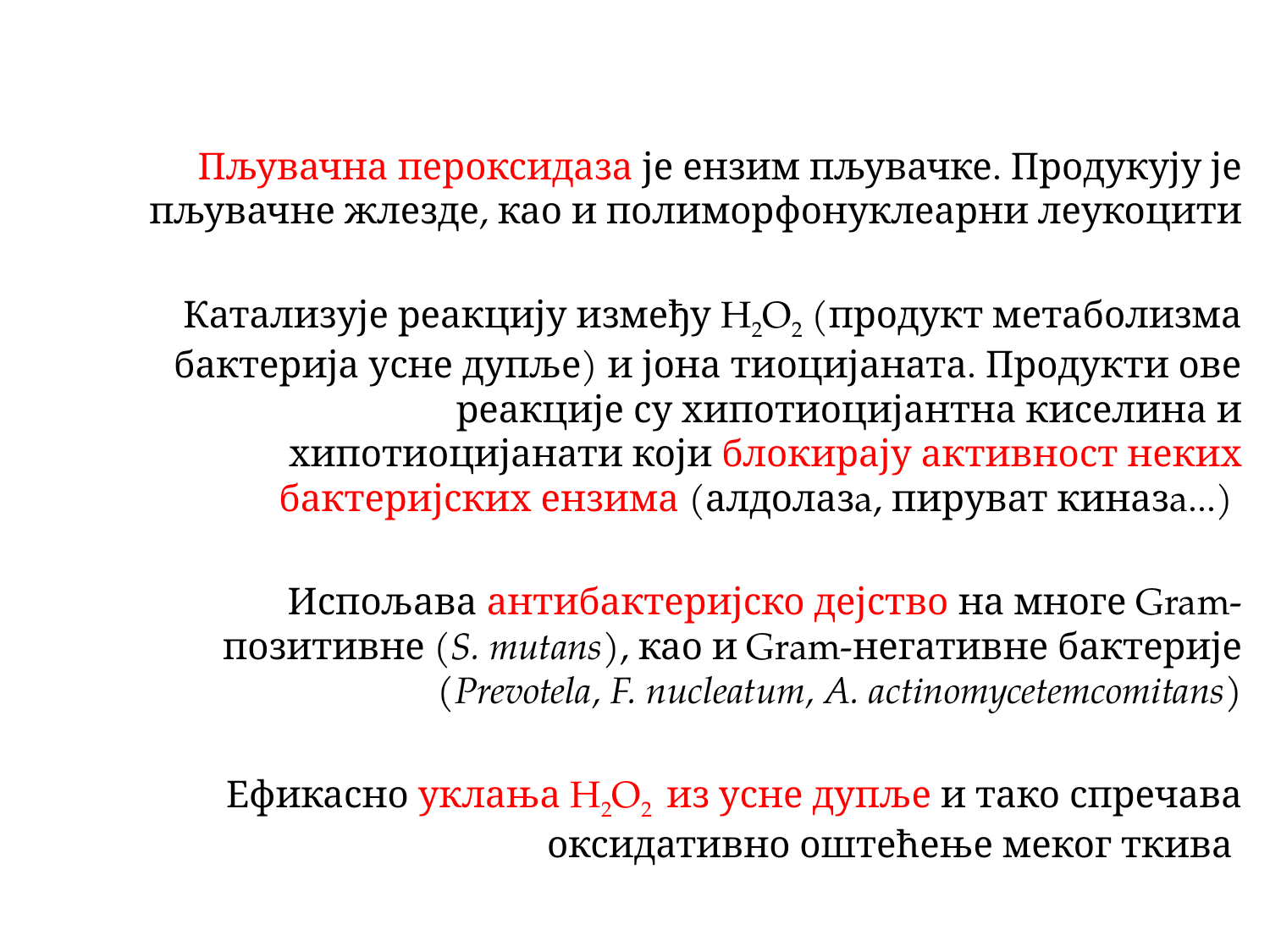

Пљувачна пероксидаза је ензим пљувачке. Продукују је пљувачне жлезде, као и полиморфонуклеарни леукоцити

Катализује реакцију између H2O2 (продукт метаболизма бактерија усне дупље) и јона тиоцијаната. Продукти ове реакције су хипотиоцијантна киселина и хипотиоцијанати који блокирају активност неких бактеријских ензима (алдолазa, пируват киназa...)

Испољава антибактеријско дејство на многе Gram-позитивне (S. mutans), као и Gram-негативне бактерије (Prevotela, F. nucleatum, A. actinomycetemcomitans)

Ефикасно уклања H2O2  из усне дупље и тако спречава оксидативно оштећење меког ткива